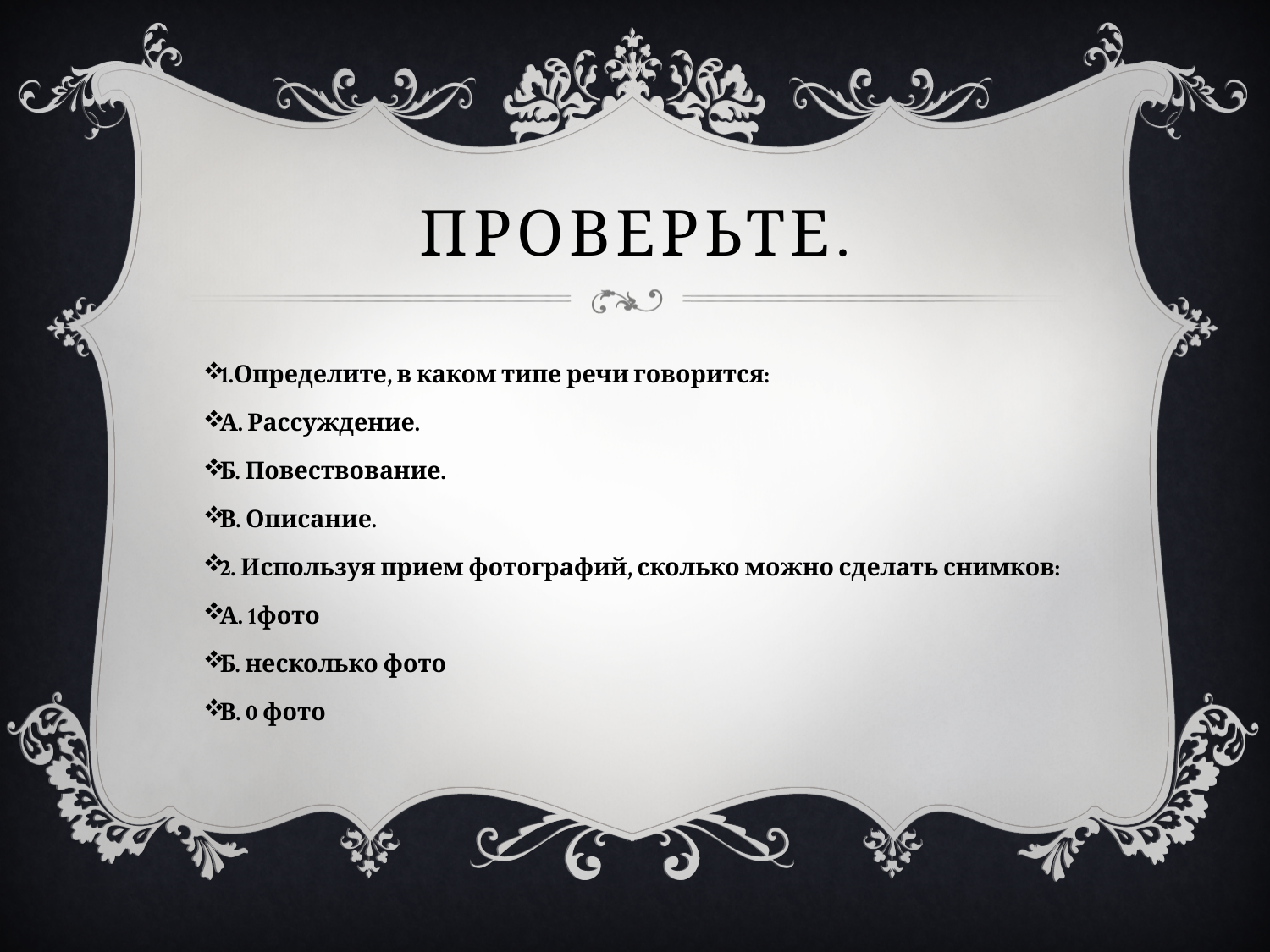

# Проверьте.
1.Определите, в каком типе речи говорится:
А. Рассуждение.
Б. Повествование.
В. Описание.
2. Используя прием фотографий, сколько можно сделать снимков:
А. 1фото
Б. несколько фото
В. 0 фото